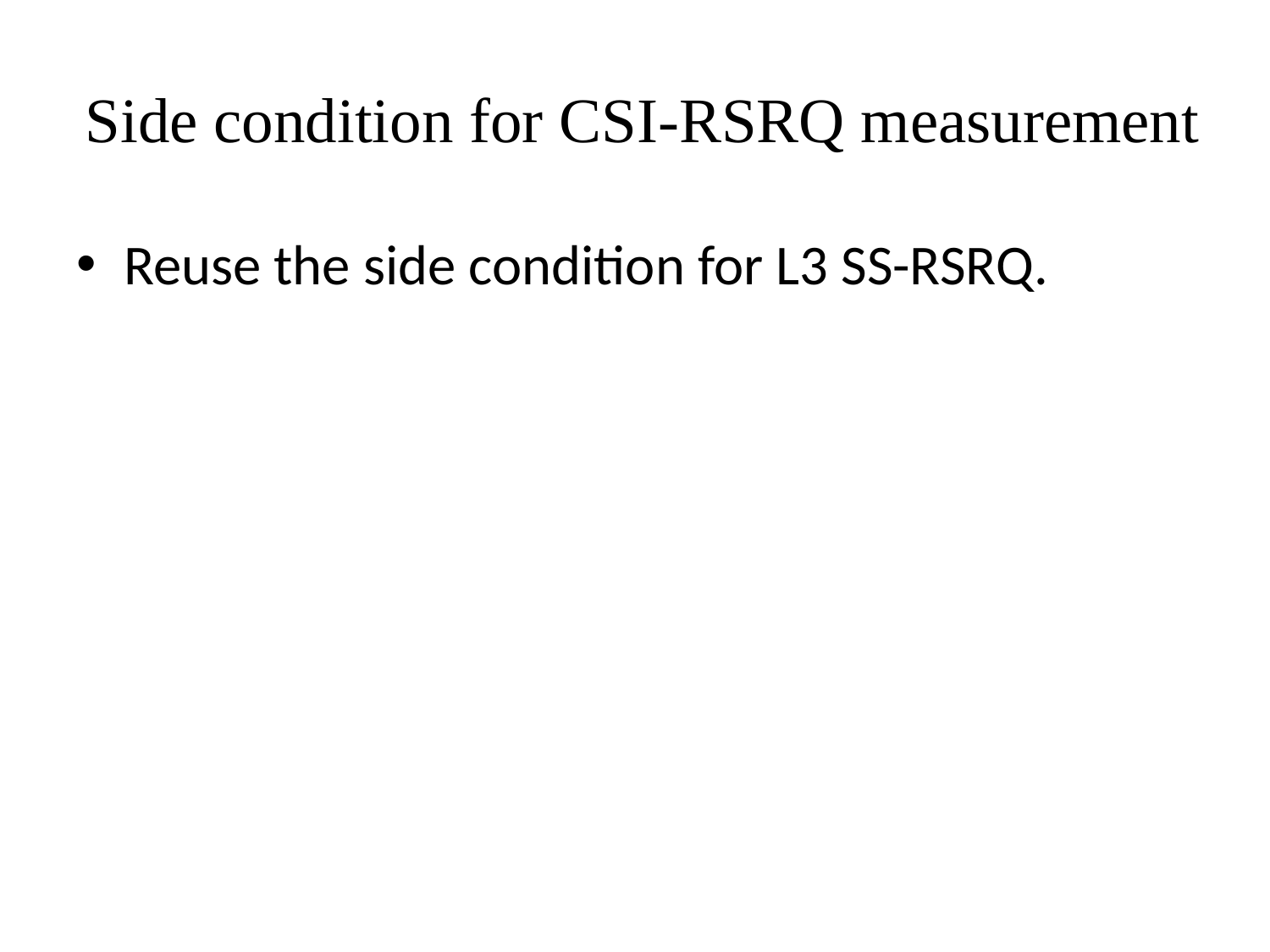

# Side condition for CSI-RSRQ measurement
Reuse the side condition for L3 SS-RSRQ.